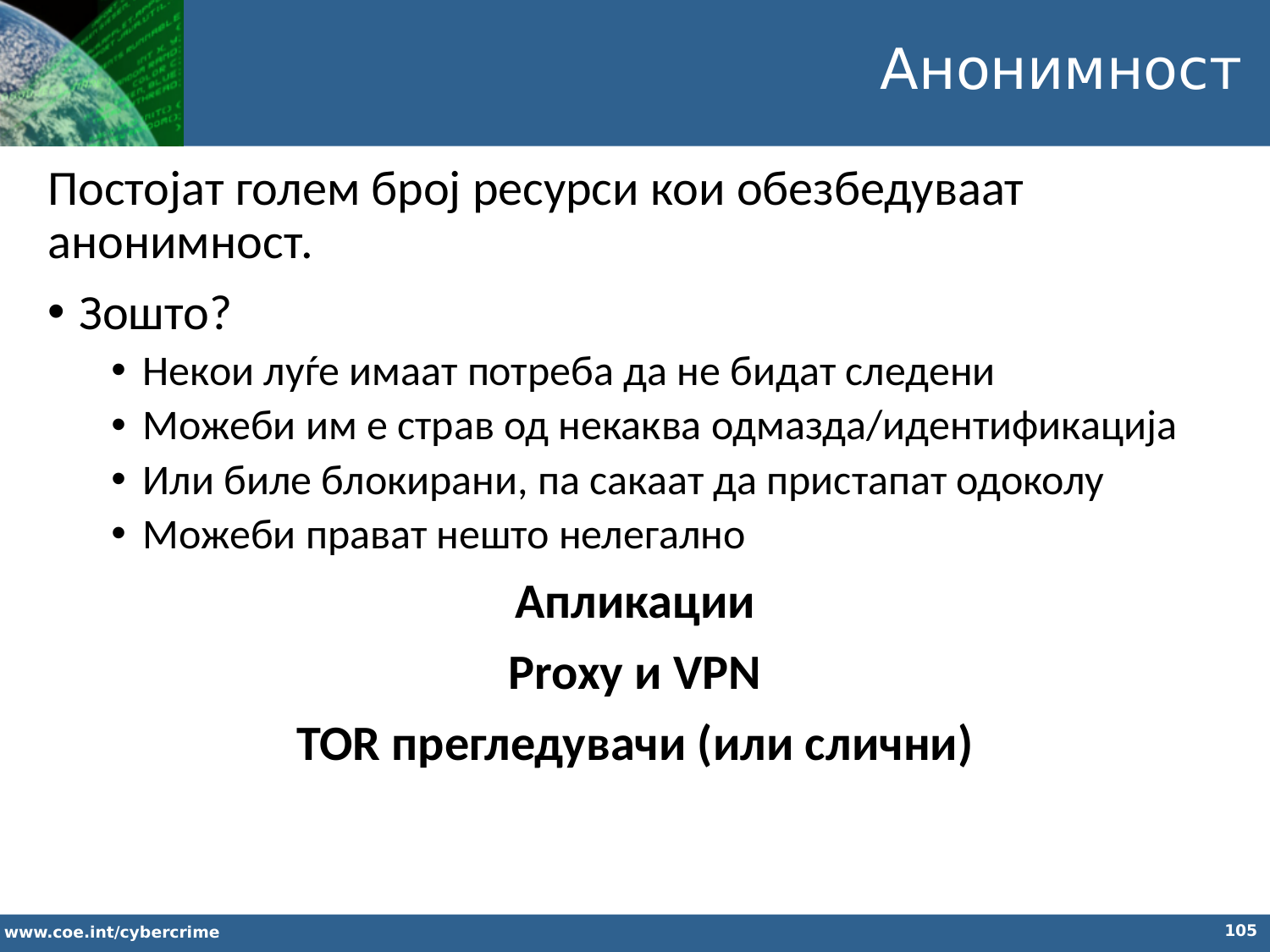

Анонимност
Постојат голем број ресурси кои обезбедуваат анонимност.
Зошто?
Некои луѓе имаат потреба да не бидат следени
Можеби им е страв од некаква одмазда/идентификација
Или биле блокирани, па сакаат да пристапат одоколу
Можеби прават нешто нелегално
Апликации
Proxy и VPN
TOR прегледувачи (или слични)